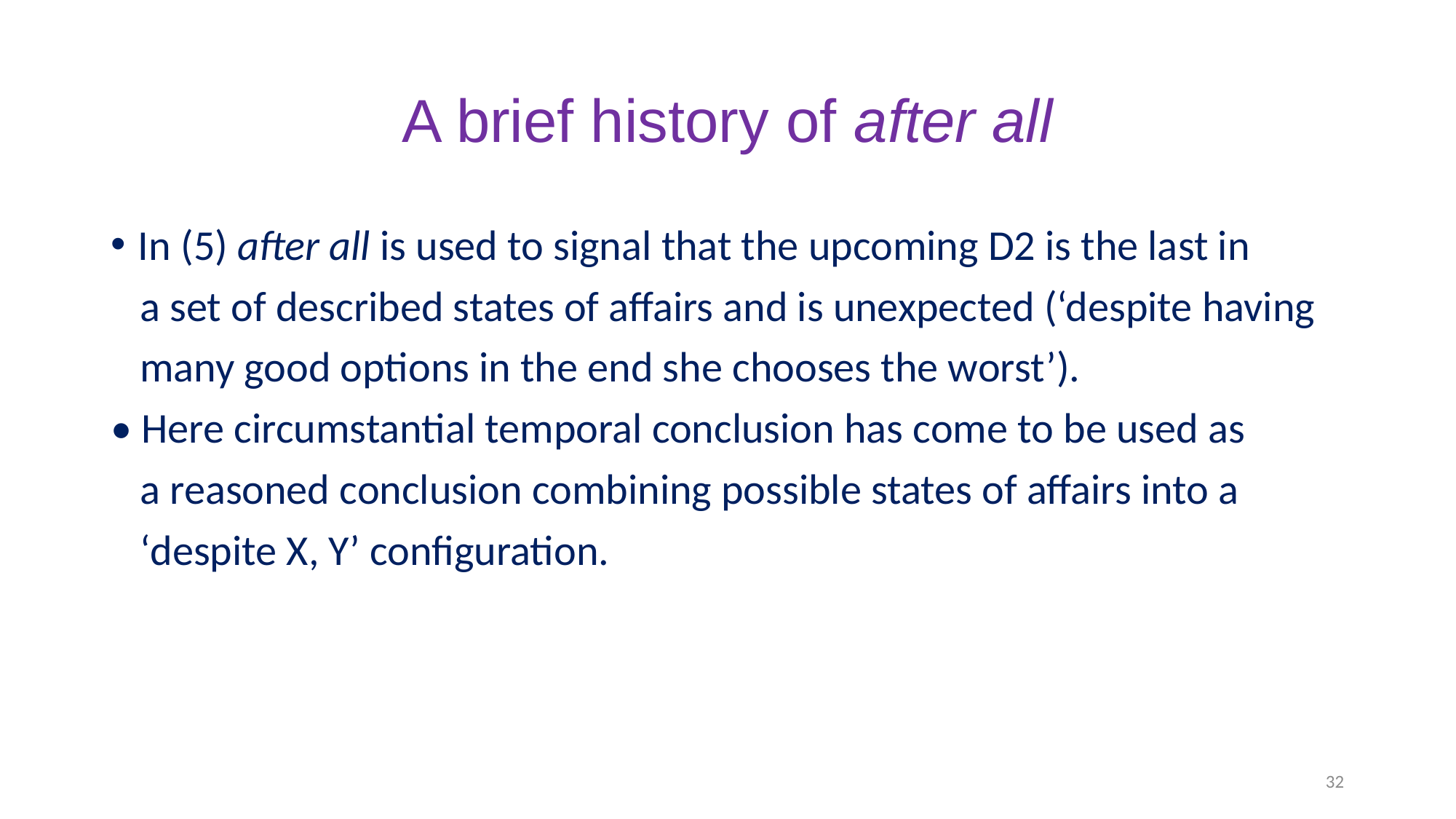

# A brief history of after all
In (5) after all is used to signal that the upcoming D2 is the last in
   a set of described states of affairs and is unexpected (‘despite having
   many good options in the end she chooses the worst’).
• Here circumstantial temporal conclusion has come to be used as
   a reasoned conclusion combining possible states of affairs into a
   ‘despite X, Y’ configuration.

32